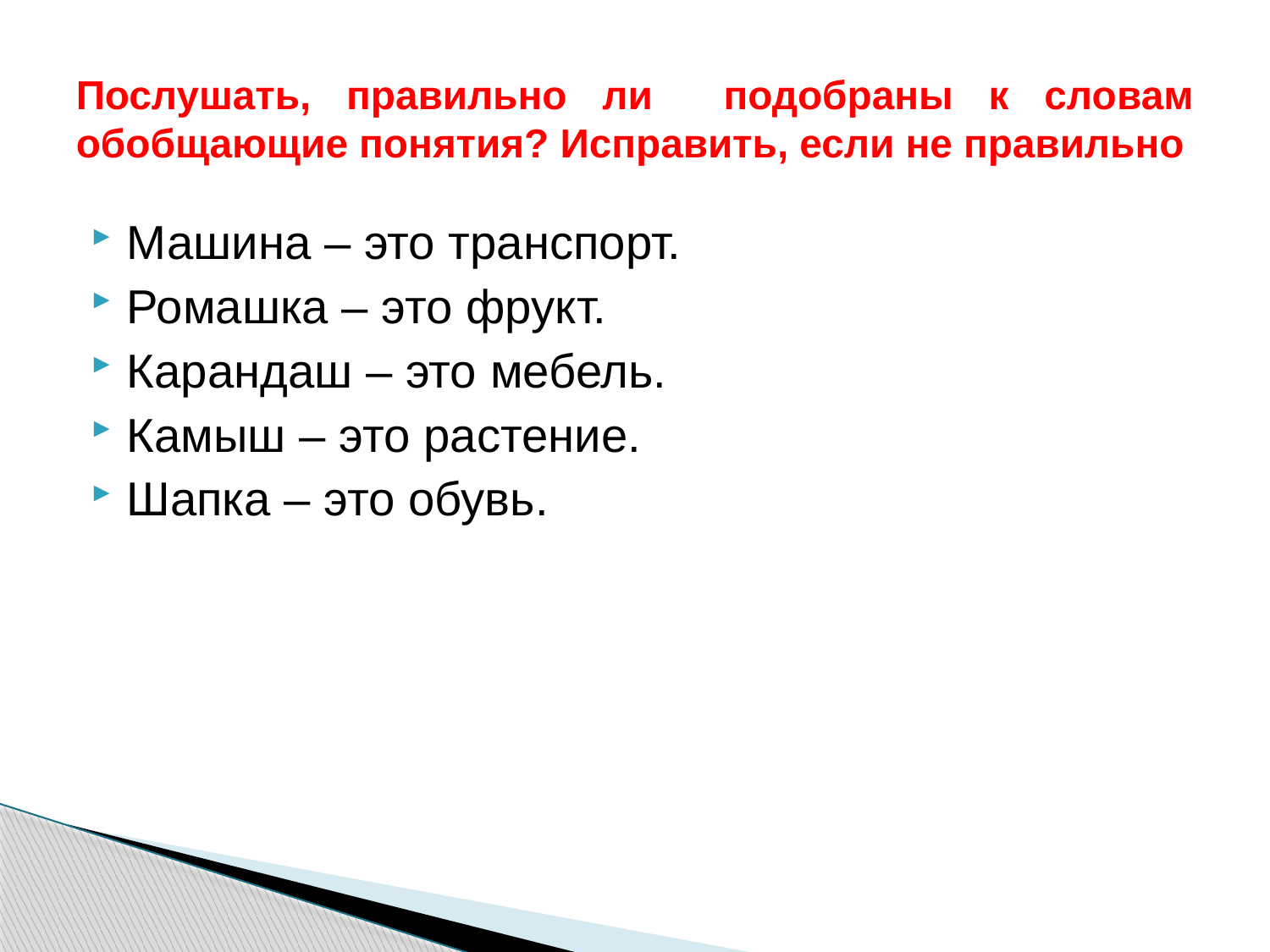

# Послушать, правильно ли  подобраны к словам обобщающие понятия? Исправить, если не правильно
Машина – это транспорт.
Ромашка – это фрукт.
Карандаш – это мебель.
Камыш – это растение.
Шапка – это обувь.